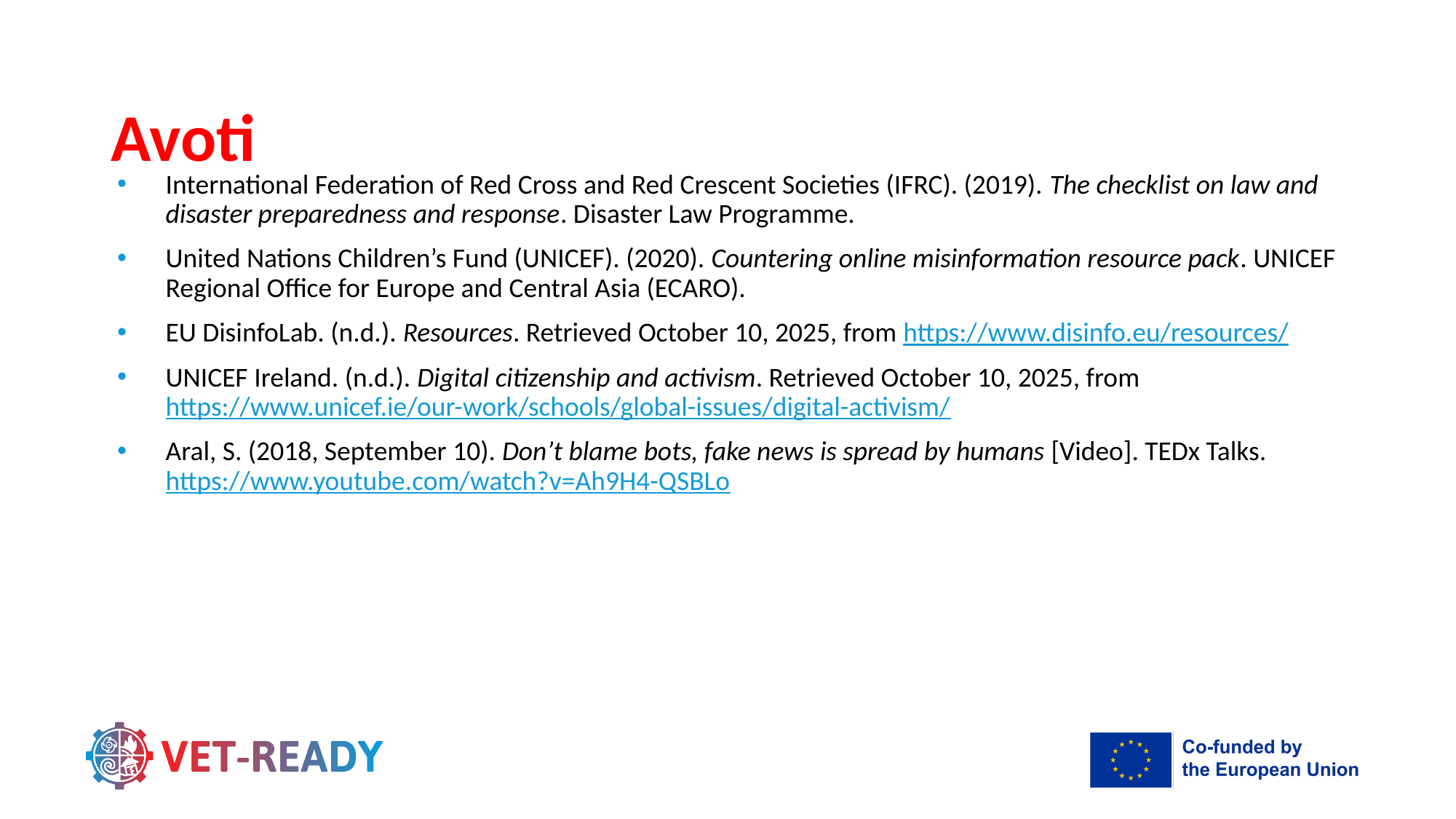

# Avoti
International Federation of Red Cross and Red Crescent Societies (IFRC). (2019). The checklist on law and disaster preparedness and response. Disaster Law Programme.
United Nations Children’s Fund (UNICEF). (2020). Countering online misinformation resource pack. UNICEF Regional Office for Europe and Central Asia (ECARO).
EU DisinfoLab. (n.d.). Resources. Retrieved October 10, 2025, from https://www.disinfo.eu/resources/
UNICEF Ireland. (n.d.). Digital citizenship and activism. Retrieved October 10, 2025, from https://www.unicef.ie/our-work/schools/global-issues/digital-activism/
Aral, S. (2018, September 10). Don’t blame bots, fake news is spread by humans [Video]. TEDx Talks. https://www.youtube.com/watch?v=Ah9H4-QSBLo